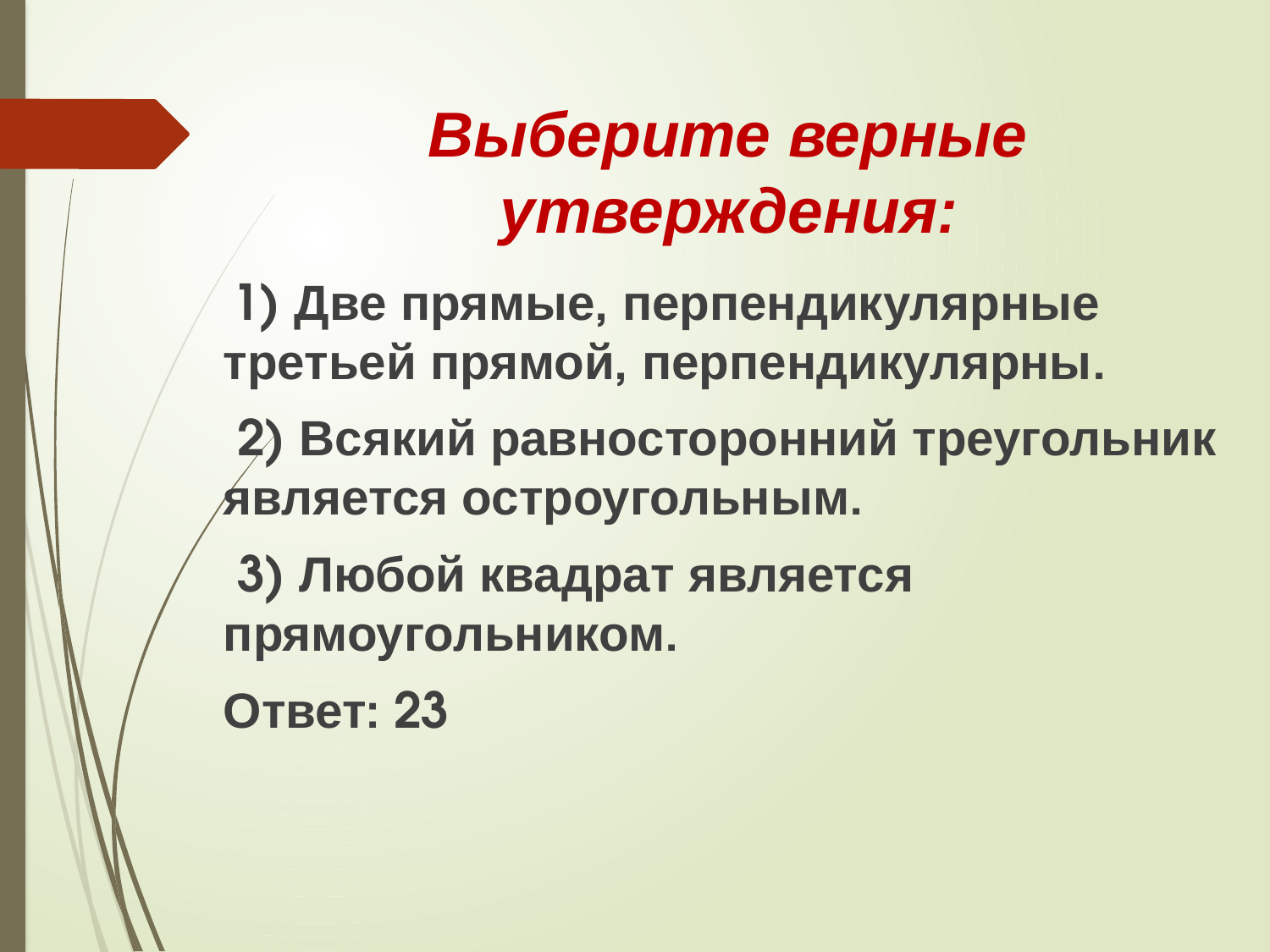

# Выберите верные утверждения:
 1) Две прямые, перпендикулярные третьей прямой, перпендикулярны.
 2) Всякий равносторонний треугольник является остроугольным.
 3) Любой квадрат является прямоугольником.
Ответ: 23